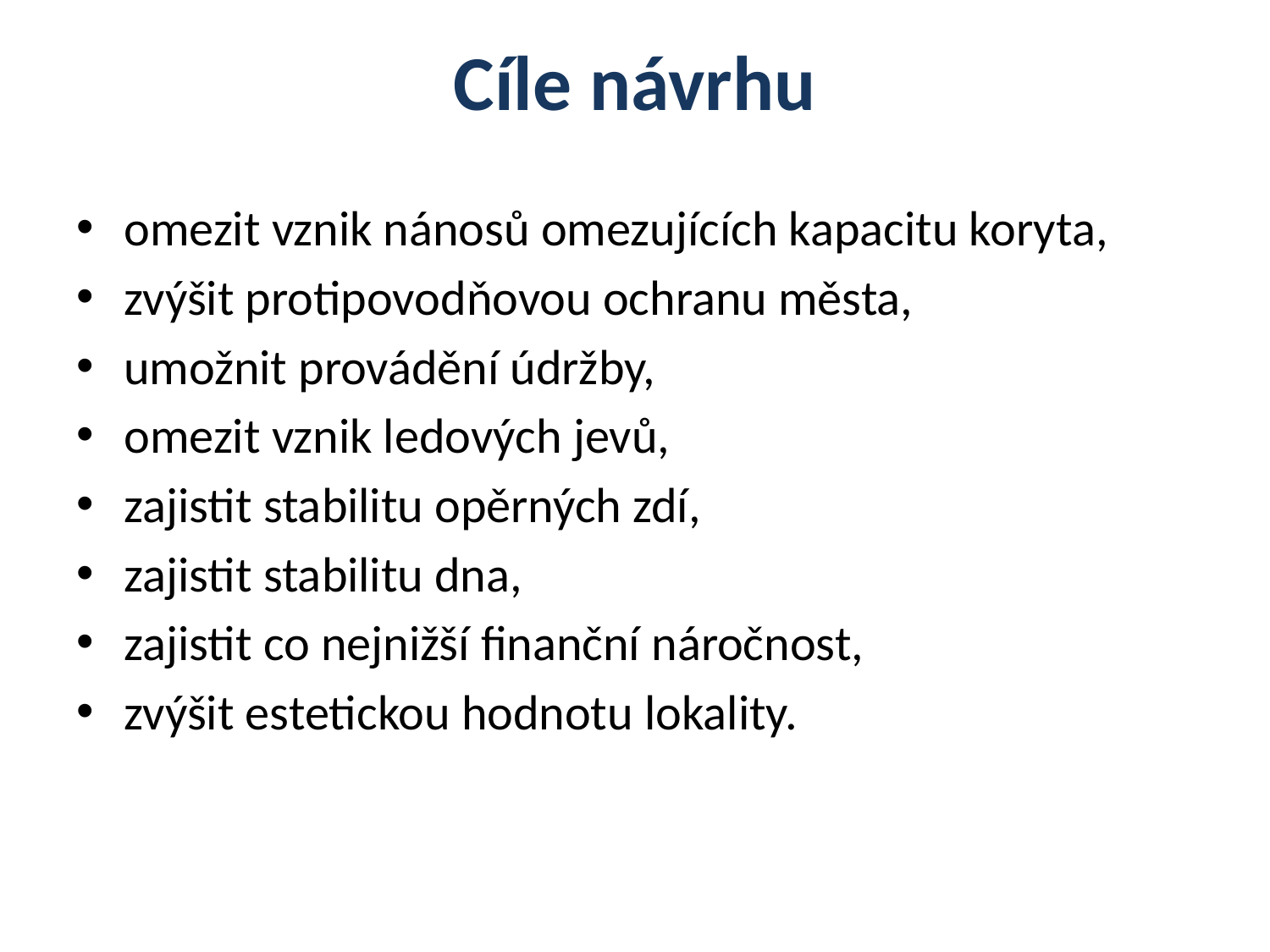

# Cíle návrhu

omezit vznik nánosů omezujících kapacitu koryta,
zvýšit protipovodňovou ochranu města,
umožnit provádění údržby,
omezit vznik ledových jevů,
zajistit stabilitu opěrných zdí,
zajistit stabilitu dna,
zajistit co nejnižší finanční náročnost,
zvýšit estetickou hodnotu lokality.